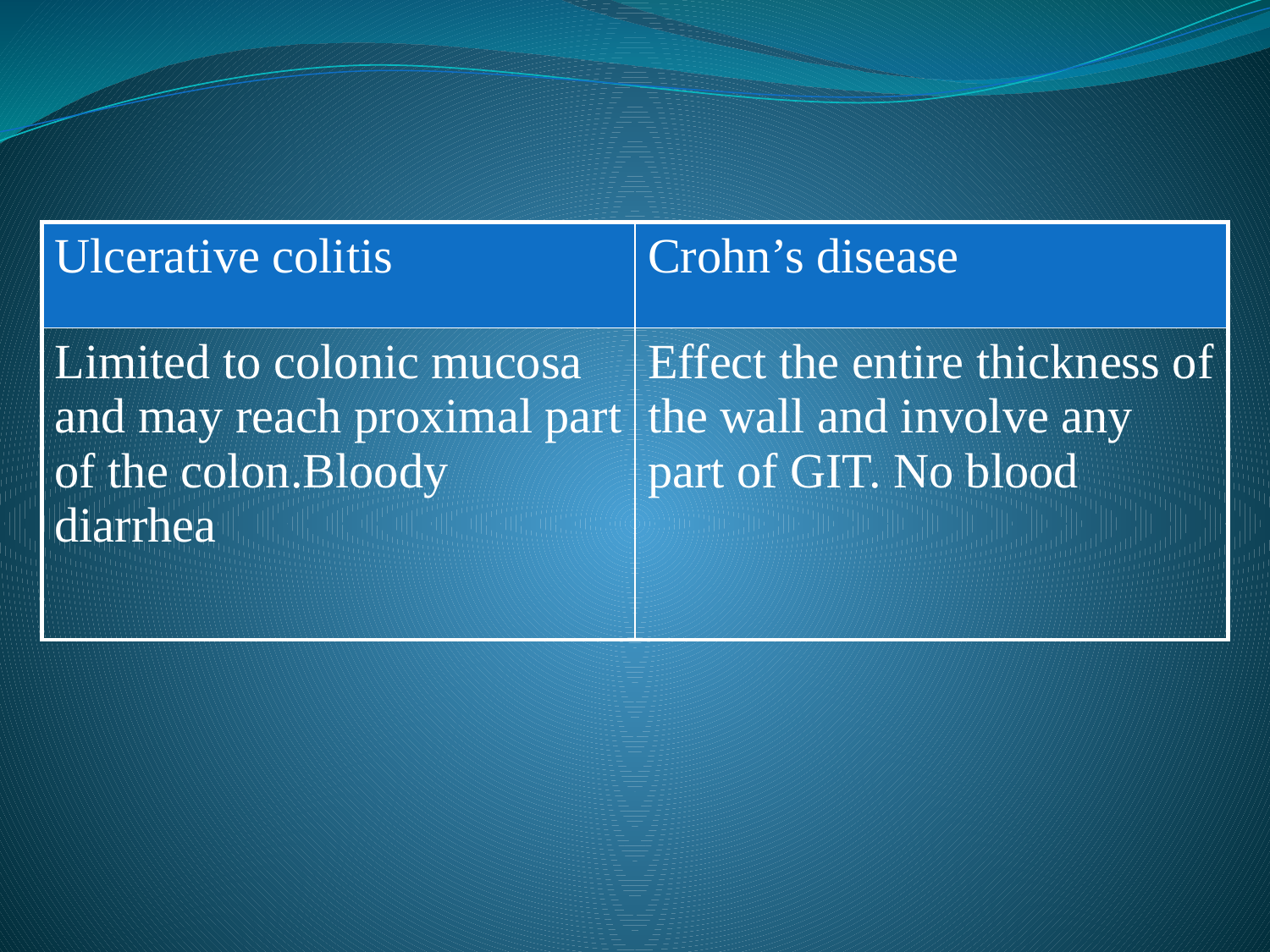

| Ulcerative colitis | Crohn’s disease |
| --- | --- |
| Limited to colonic mucosa and may reach proximal part of the colon.Bloody diarrhea | Effect the entire thickness of the wall and involve any part of GIT. No blood |